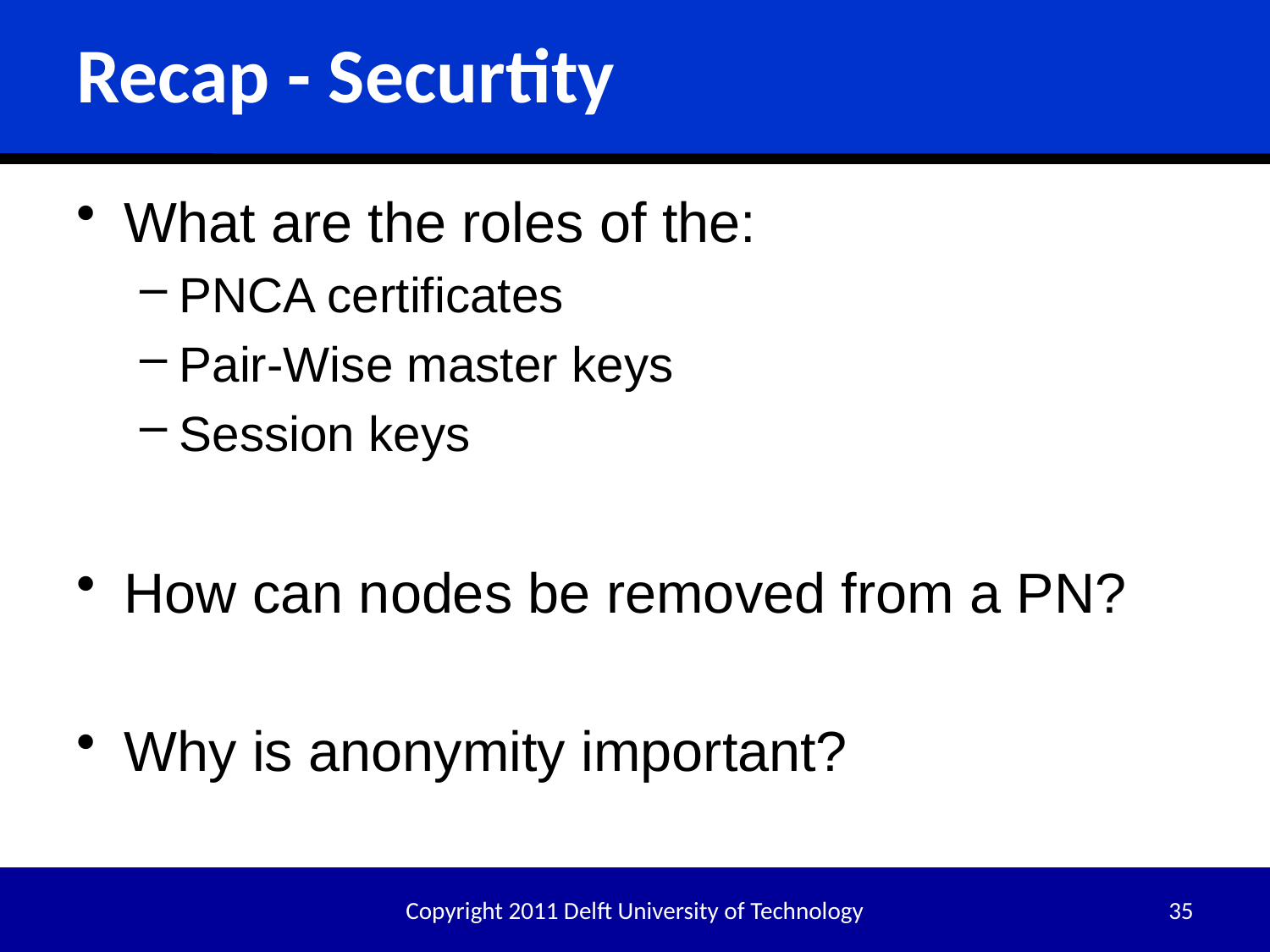

# Recap - Securtity
What are the roles of the:
PNCA certificates
Pair-Wise master keys
Session keys

How can nodes be removed from a PN?

Why is anonymity important?
Copyright 2011 Delft University of Technology
35